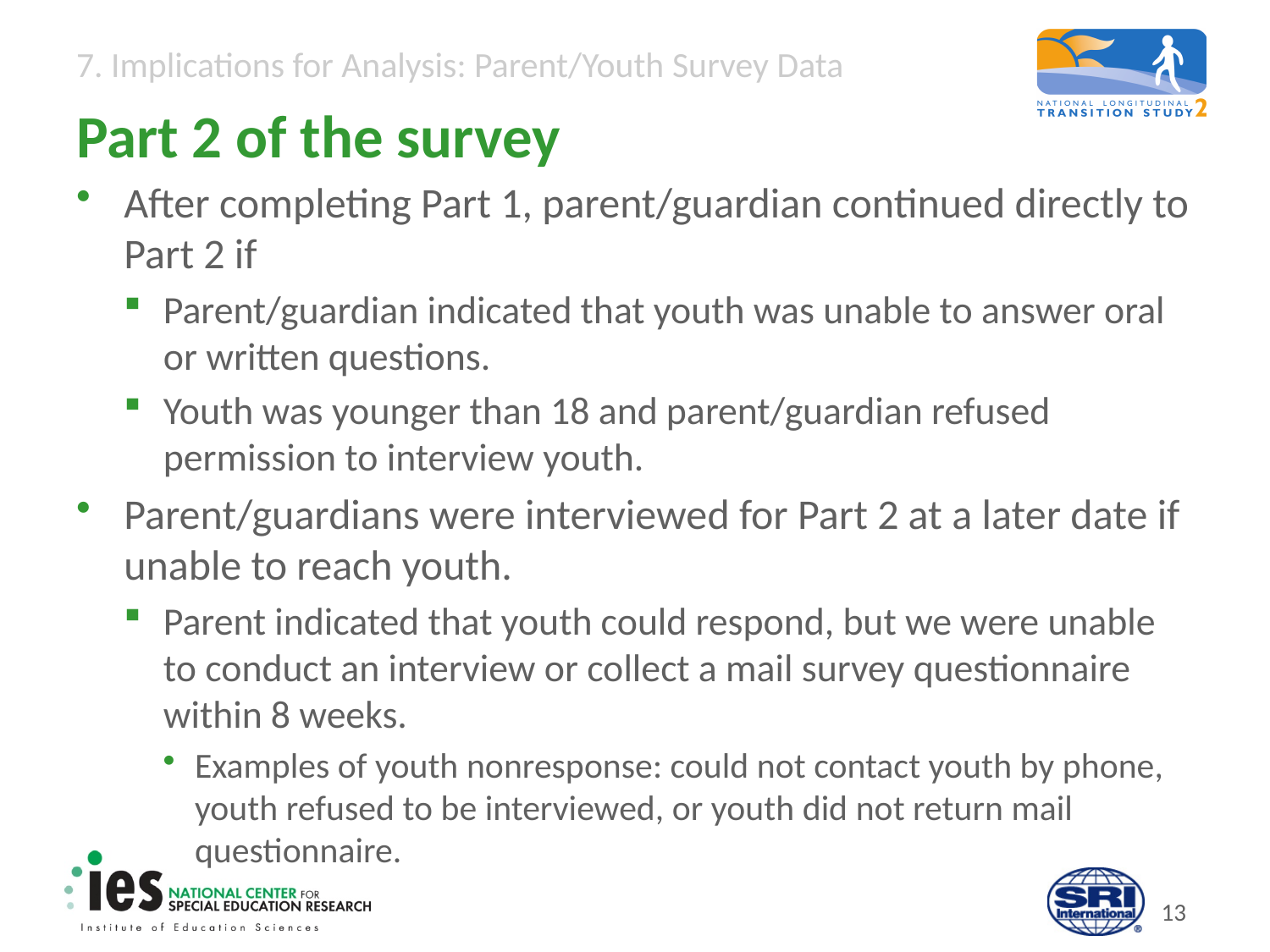

# Part 2 of the survey
After completing Part 1, parent/guardian continued directly to Part 2 if
Parent/guardian indicated that youth was unable to answer oral or written questions.
Youth was younger than 18 and parent/guardian refused permission to interview youth.
Parent/guardians were interviewed for Part 2 at a later date if unable to reach youth.
Parent indicated that youth could respond, but we were unable to conduct an interview or collect a mail survey questionnaire within 8 weeks.
Examples of youth nonresponse: could not contact youth by phone, youth refused to be interviewed, or youth did not return mail questionnaire.
13